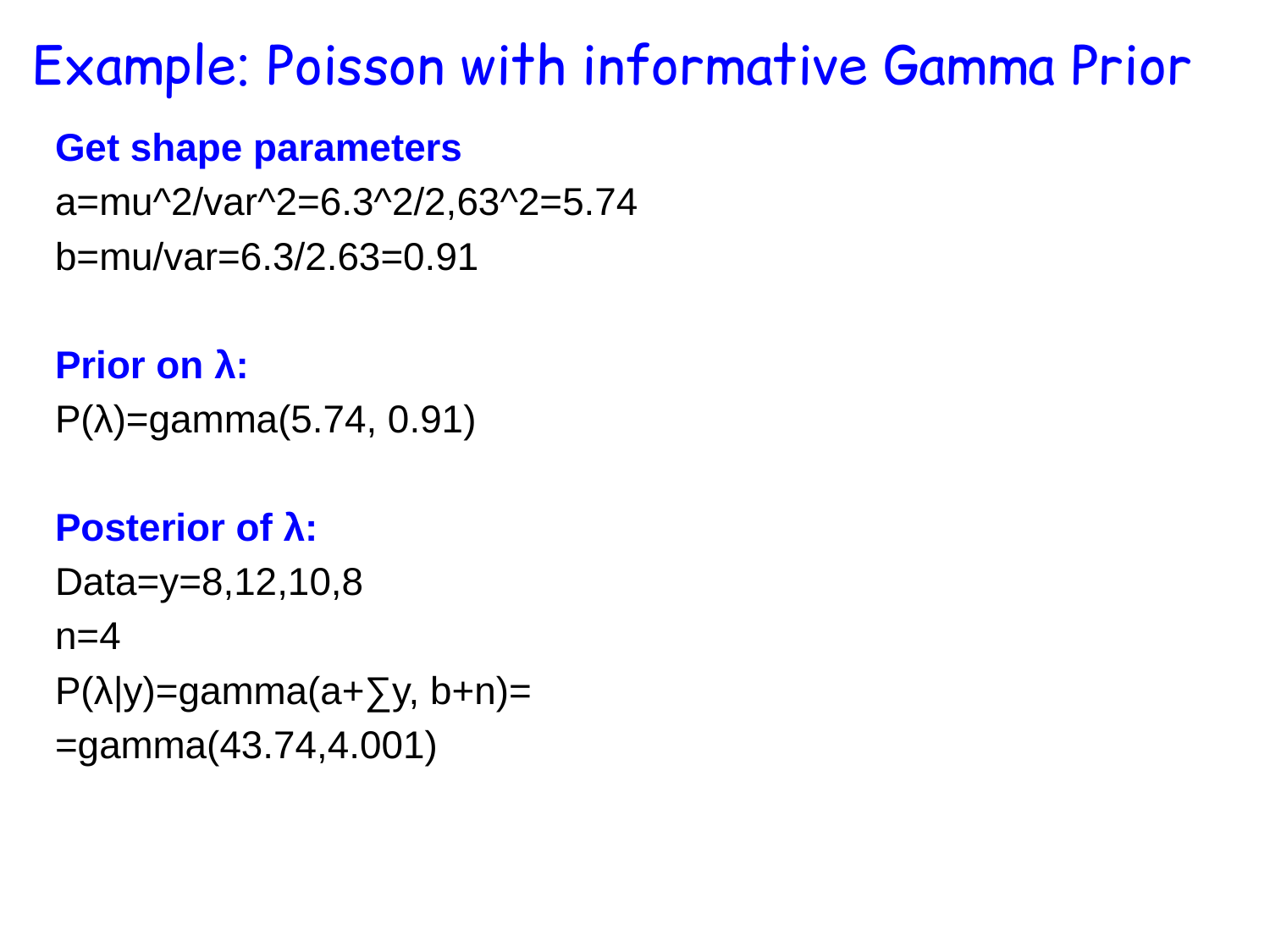

Example: Poisson with informative Gamma Prior
Get shape parameters
a=mu^2/var^2=6.3^2/2,63^2=5.74
b=mu/var=6.3/2.63=0.91

Prior on λ:
P(λ)=gamma(5.74, 0.91)

Posterior of λ:
Data=y=8,12,10,8
n=4
P(λ|y)=gamma(a+∑y, b+n)=
=gamma(43.74,4.001)